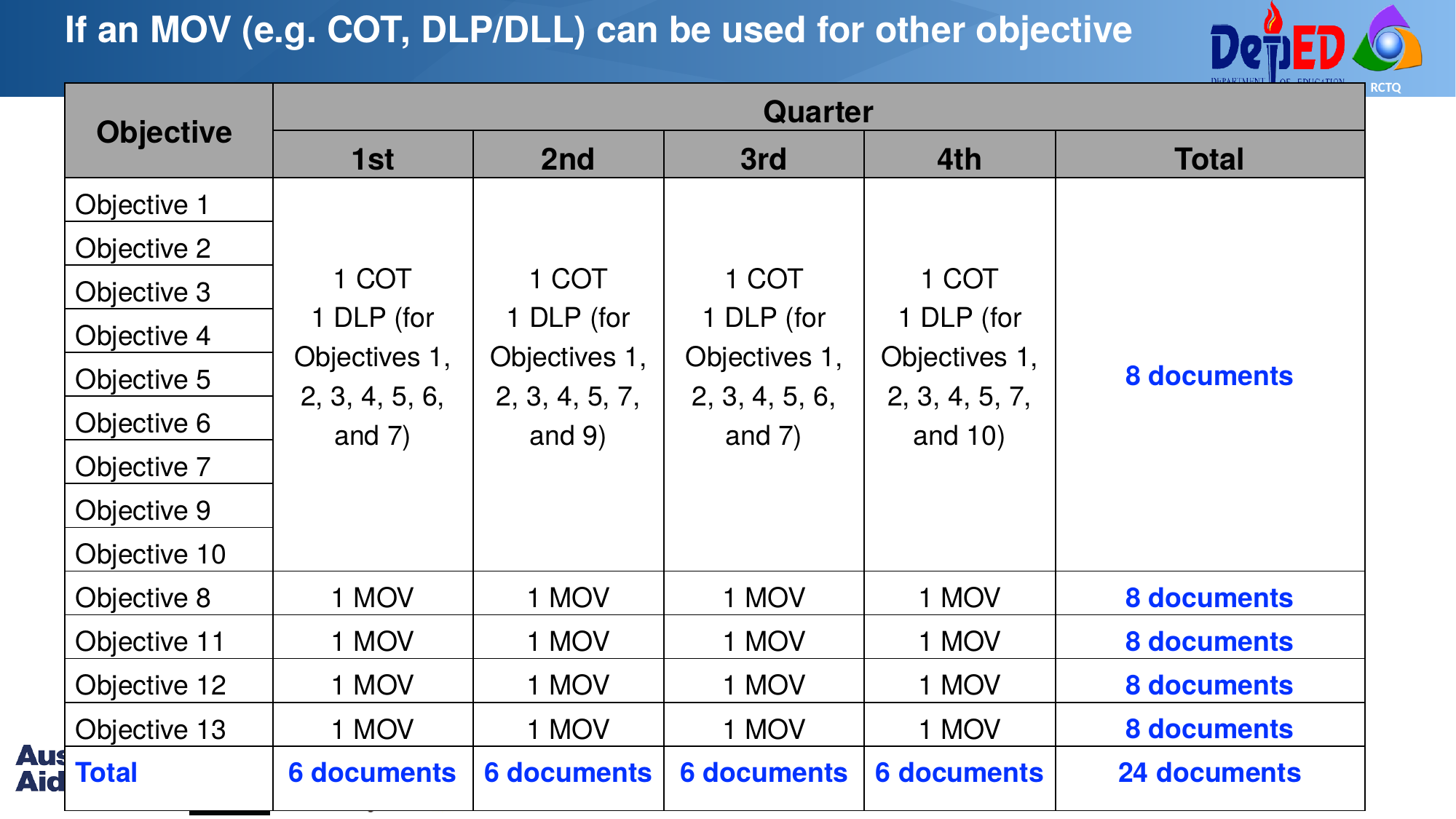

If an MOV (e.g. COT, DLP/DLL) can be used for other objective
| Objective | Quarter |  |  |  |  |
| --- | --- | --- | --- | --- | --- |
|  | 1st | 2nd | 3rd | 4th | Total |
| Objective 1 | 1 COT 1 DLP (for Objectives 1, 2, 3, 4, 5, 6, and 7) | 1 COT 1 DLP (for Objectives 1, 2, 3, 4, 5, 7, and 9) | 1 COT 1 DLP (for Objectives 1, 2, 3, 4, 5, 6, and 7) | 1 COT 1 DLP (for Objectives 1, 2, 3, 4, 5, 7, and 10) | 8 documents |
| Objective 2 |  |  |  |  |  |
| Objective 3 |  |  |  |  |  |
| Objective 4 |  |  |  |  |  |
| Objective 5 |  |  |  |  |  |
| Objective 6 |  |  |  |  |  |
| Objective 7 |  |  |  |  |  |
| Objective 9 |  |  |  |  |  |
| Objective 10 |  |  |  |  |  |
| Objective 8 | 1 MOV | 1 MOV | 1 MOV | 1 MOV | 8 documents |
| Objective 11 | 1 MOV | 1 MOV | 1 MOV | 1 MOV | 8 documents |
| Objective 12 | 1 MOV | 1 MOV | 1 MOV | 1 MOV | 8 documents |
| Objective 13 | 1 MOV | 1 MOV | 1 MOV | 1 MOV | 8 documents |
| Total | 6 documents | 6 documents | 6 documents | 6 documents | 24 documents |